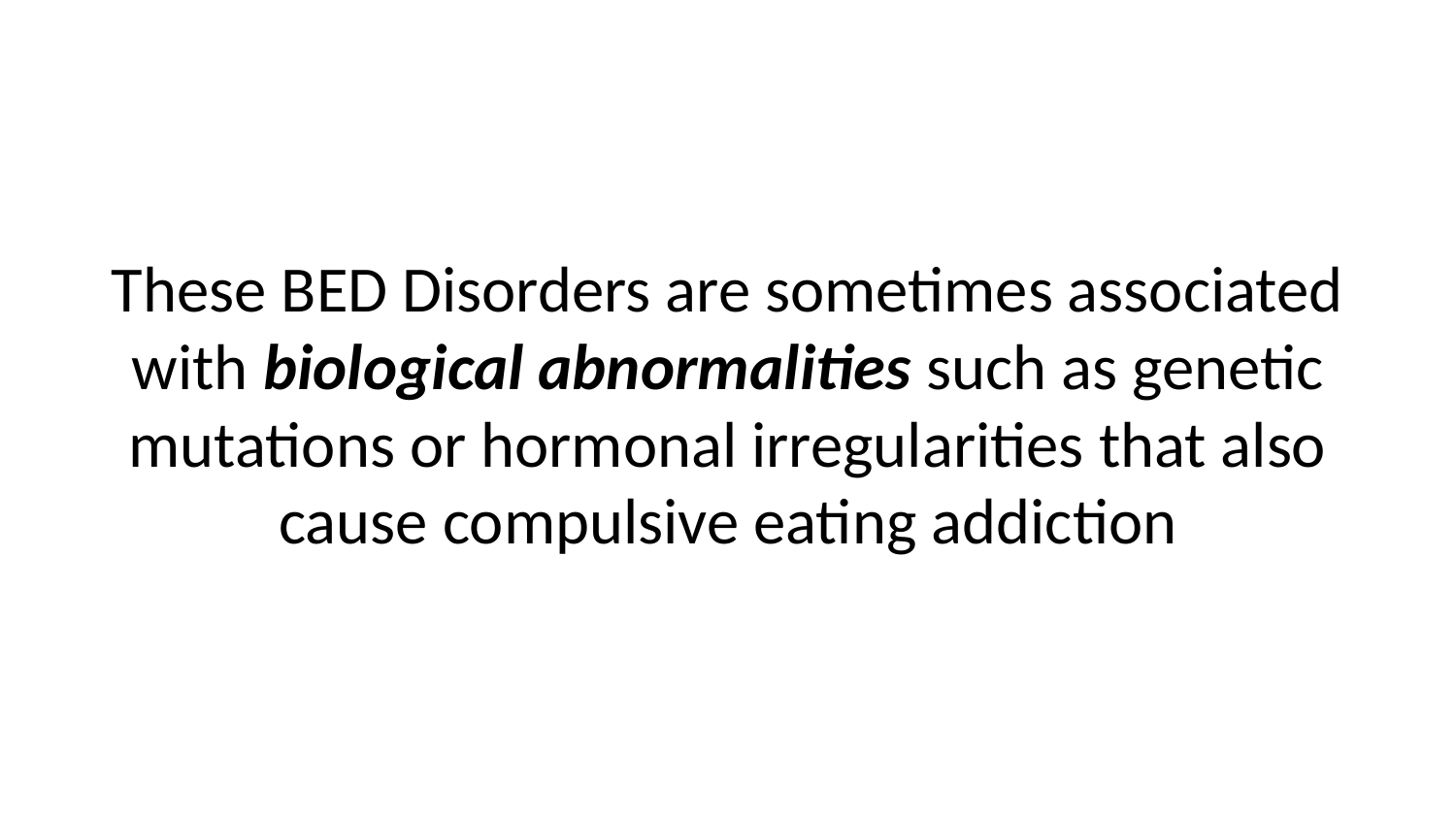

These BED Disorders are sometimes associated with biological abnormalities such as genetic mutations or hormonal irregularities that also cause compulsive eating addiction